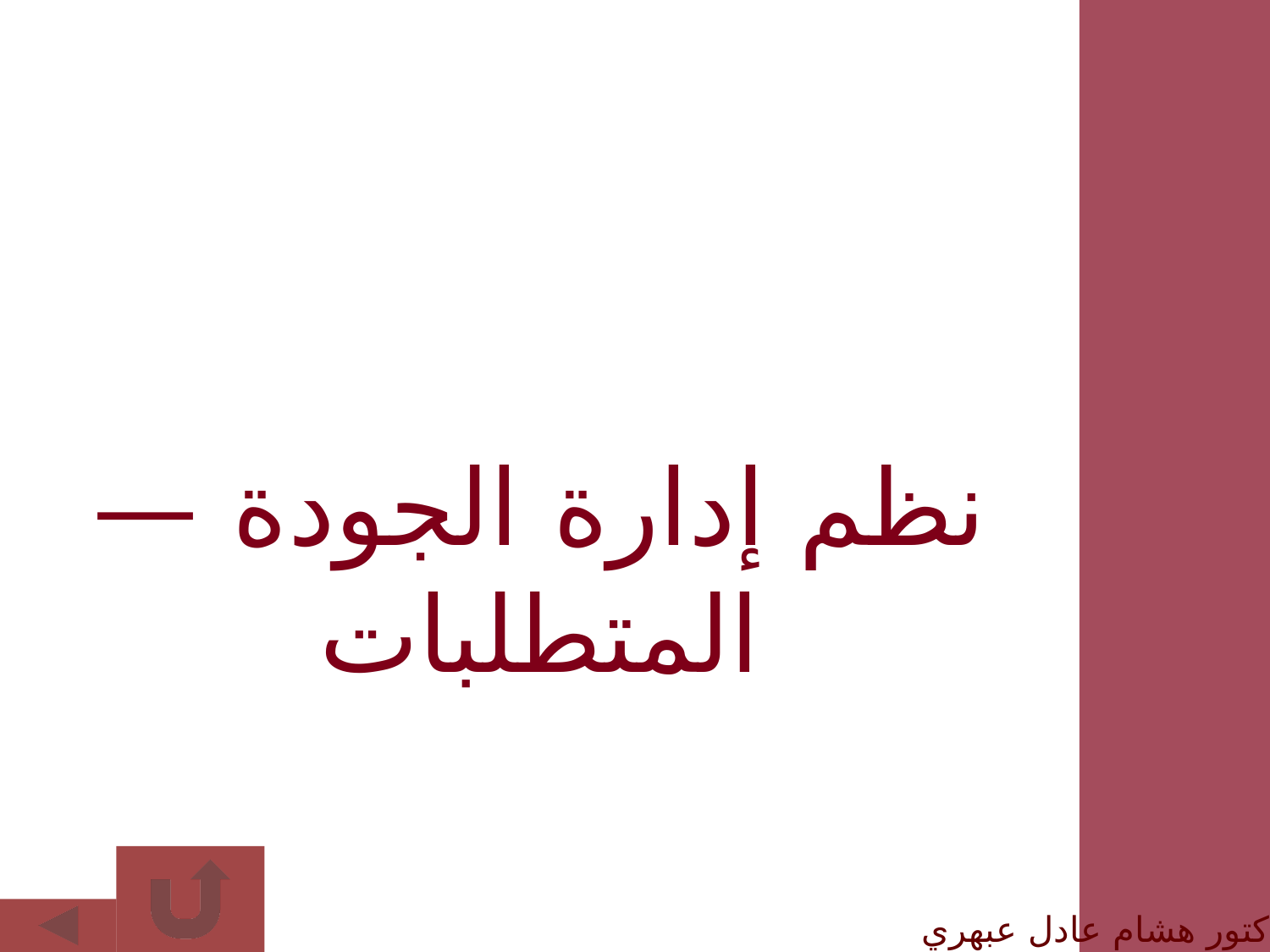

نظم إدارة الجودة — المتطلبات

الدكتور هشام عادل عبهري